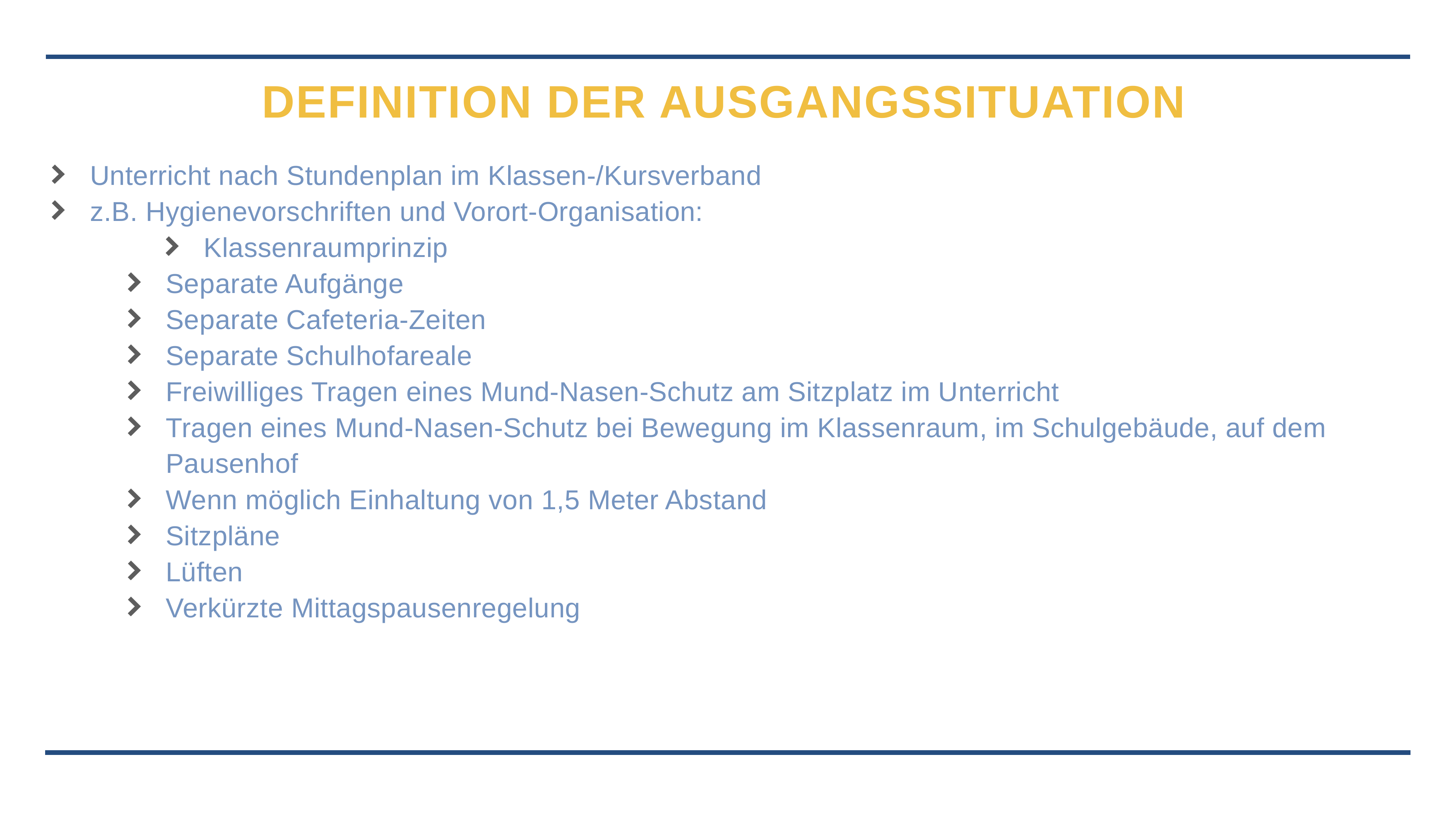

# Definition der Ausgangssituation
Unterricht nach Stundenplan im Klassen-/Kursverband
z.B. Hygienevorschriften und Vorort-Organisation:
Klassenraumprinzip
Separate Aufgänge
Separate Cafeteria-Zeiten
Separate Schulhofareale
Freiwilliges Tragen eines Mund-Nasen-Schutz am Sitzplatz im Unterricht
Tragen eines Mund-Nasen-Schutz bei Bewegung im Klassenraum, im Schulgebäude, auf dem Pausenhof
Wenn möglich Einhaltung von 1,5 Meter Abstand
Sitzpläne
Lüften
Verkürzte Mittagspausenregelung